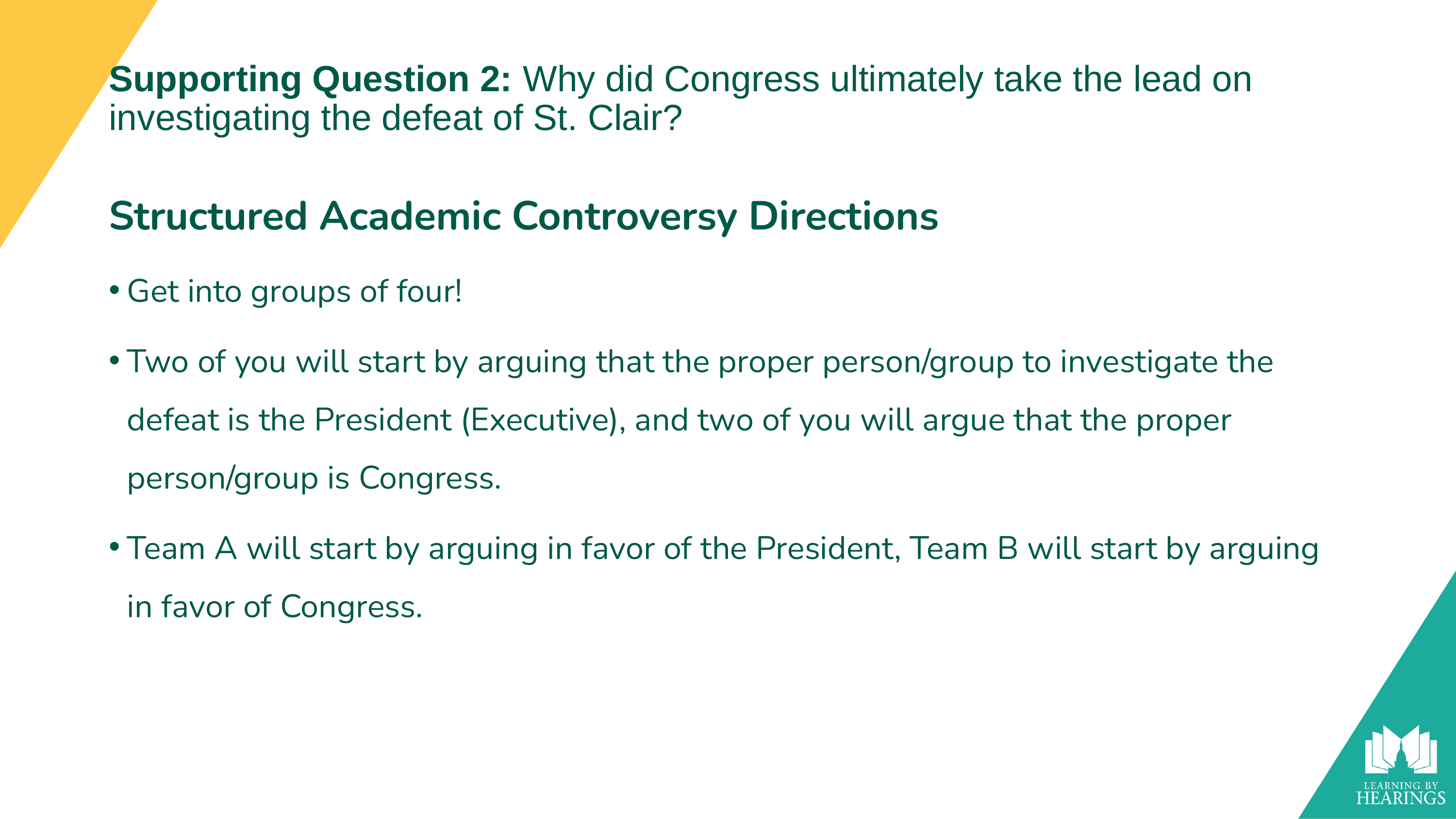

# Supporting Question 2: Why did Congress ultimately take the lead on investigating the defeat of St. Clair?
Structured Academic Controversy Directions
Get into groups of four!
Two of you will start by arguing that the proper person/group to investigate the defeat is the President (Executive), and two of you will argue that the proper person/group is Congress.
Team A will start by arguing in favor of the President, Team B will start by arguing in favor of Congress.